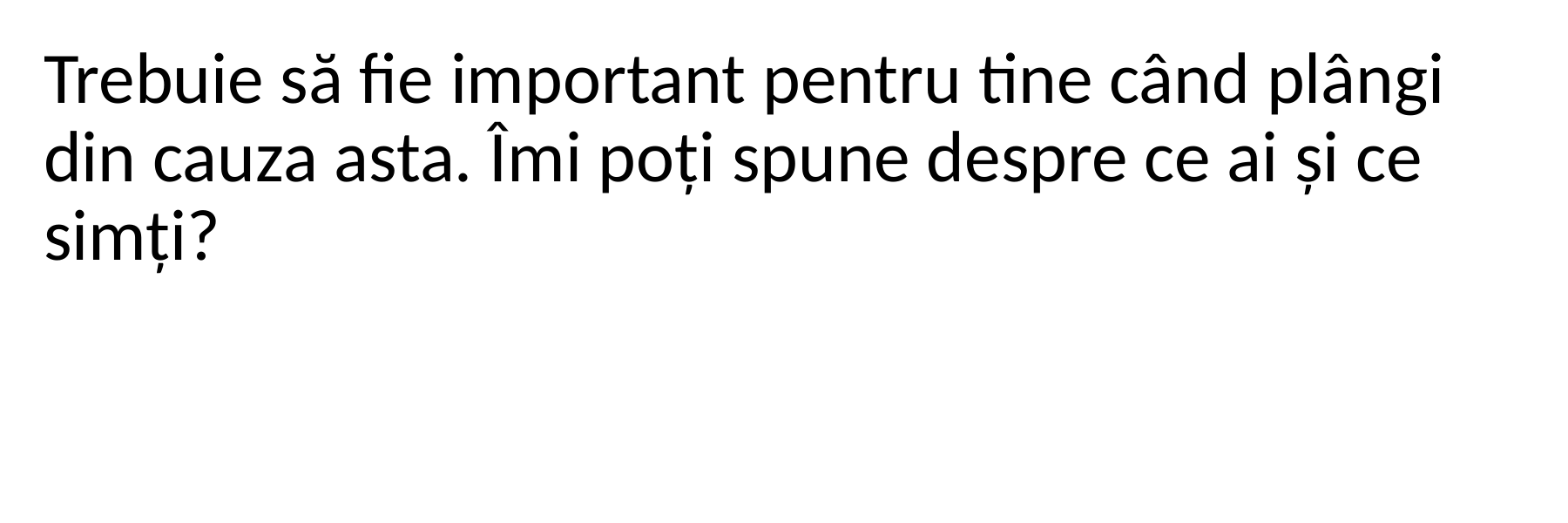

Trebuie să fie important pentru tine când plângi din cauza asta. Îmi poți spune despre ce ai și ce simți?